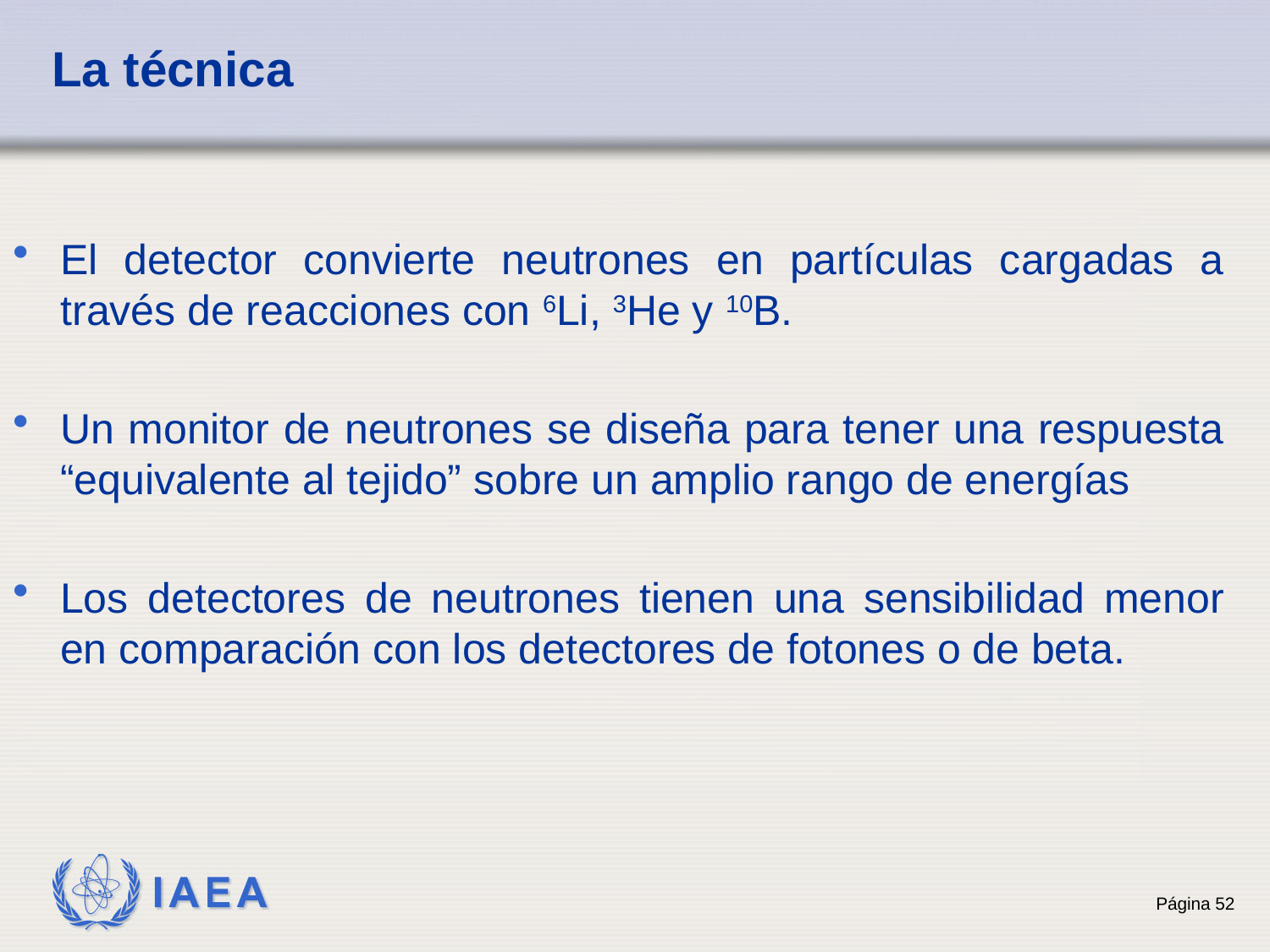

# La técnica
El detector convierte neutrones en partículas cargadas a través de reacciones con 6Li, 3He y 10B.

Un monitor de neutrones se diseña para tener una respuesta “equivalente al tejido” sobre un amplio rango de energías

Los detectores de neutrones tienen una sensibilidad menor en comparación con los detectores de fotones o de beta.
52